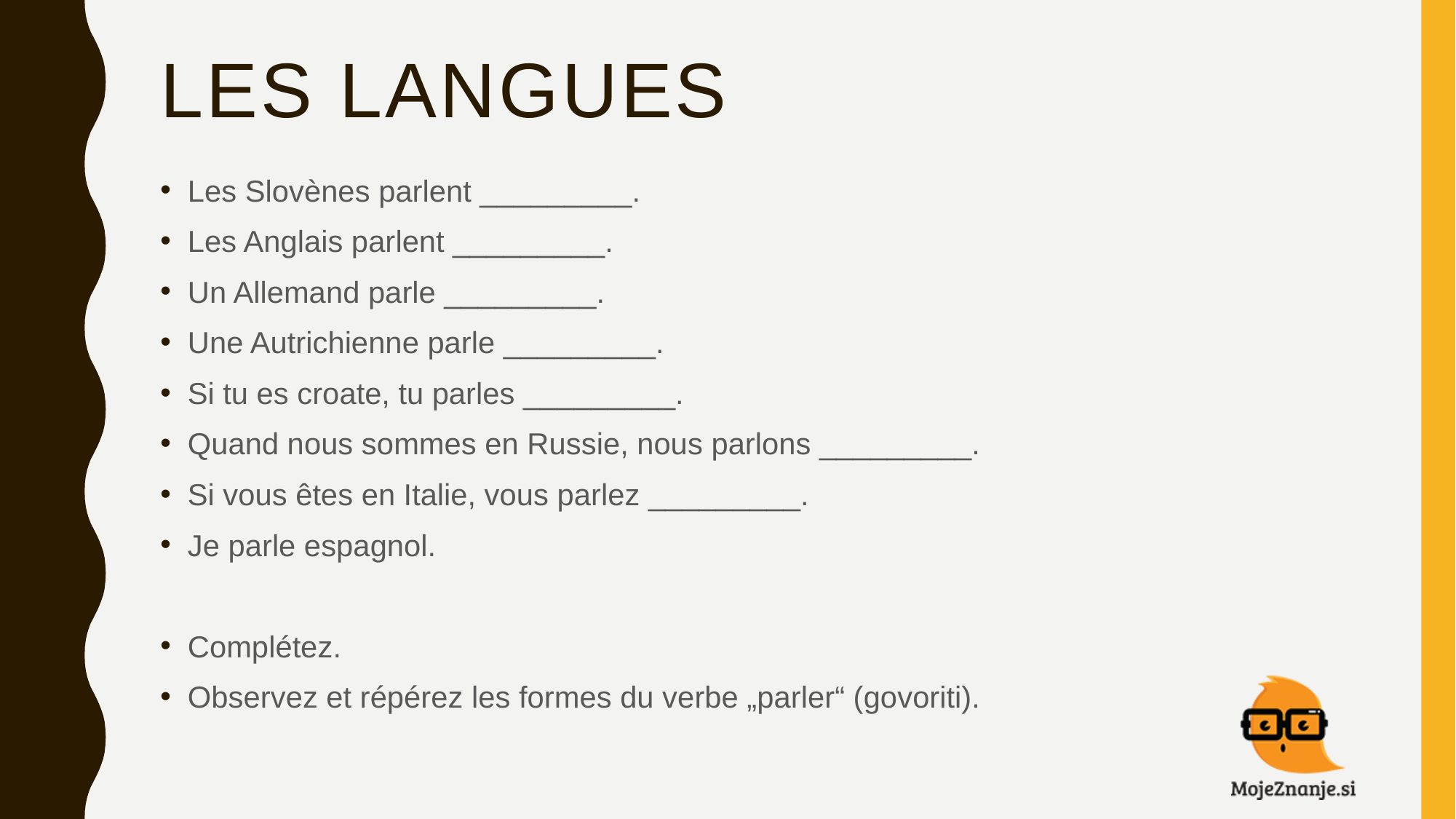

# Les langues
Les Slovènes parlent _________.
Les Anglais parlent _________.
Un Allemand parle _________.
Une Autrichienne parle _________.
Si tu es croate, tu parles _________.
Quand nous sommes en Russie, nous parlons _________.
Si vous êtes en Italie, vous parlez _________.
Je parle espagnol.

Complétez.
Observez et répérez les formes du verbe „parler“ (govoriti).